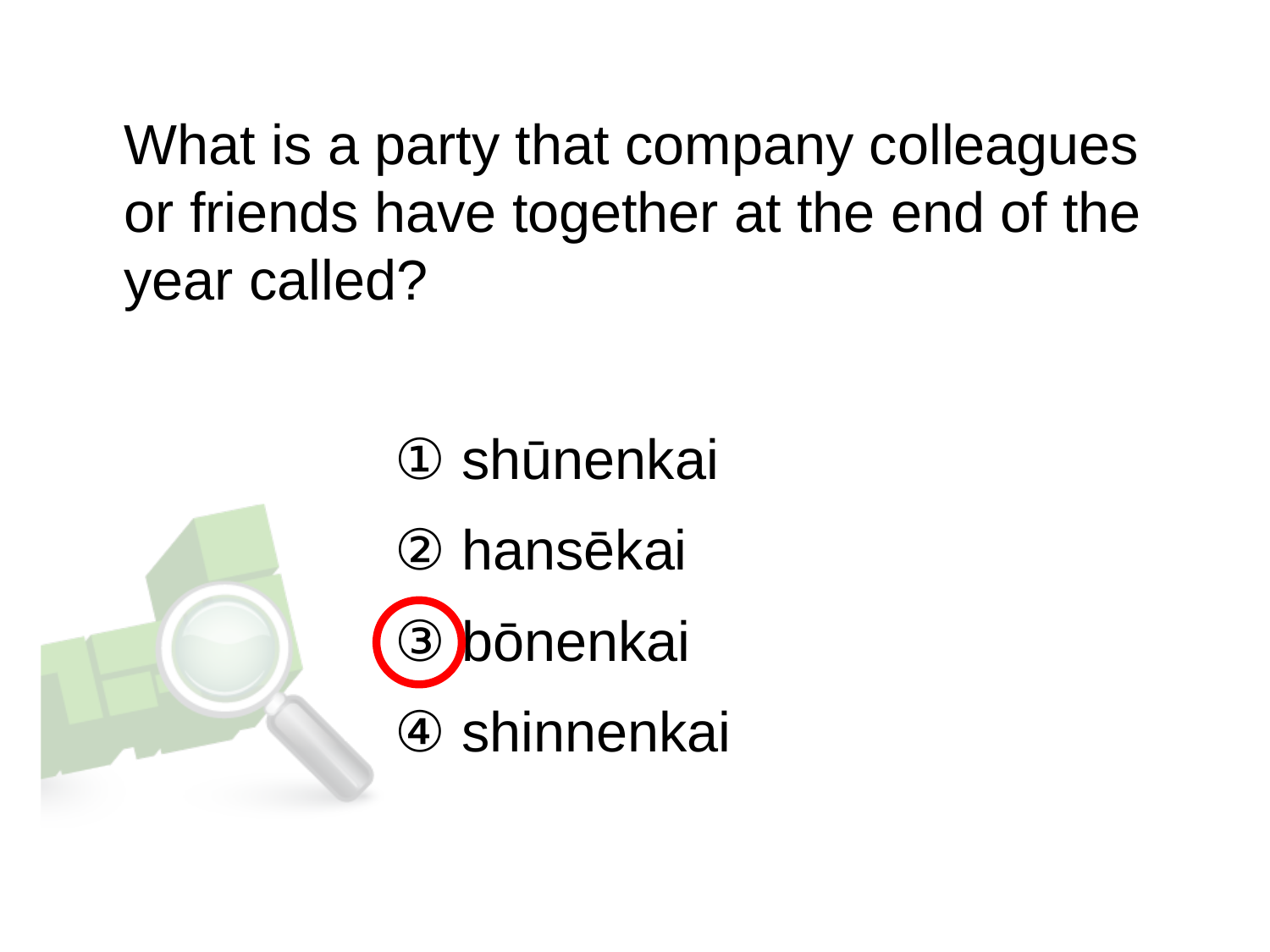

# What is a party that company colleagues or friends have together at the end of the year called?
① shūnenkai
② hansēkai
③ bōnenkai
④ shinnenkai